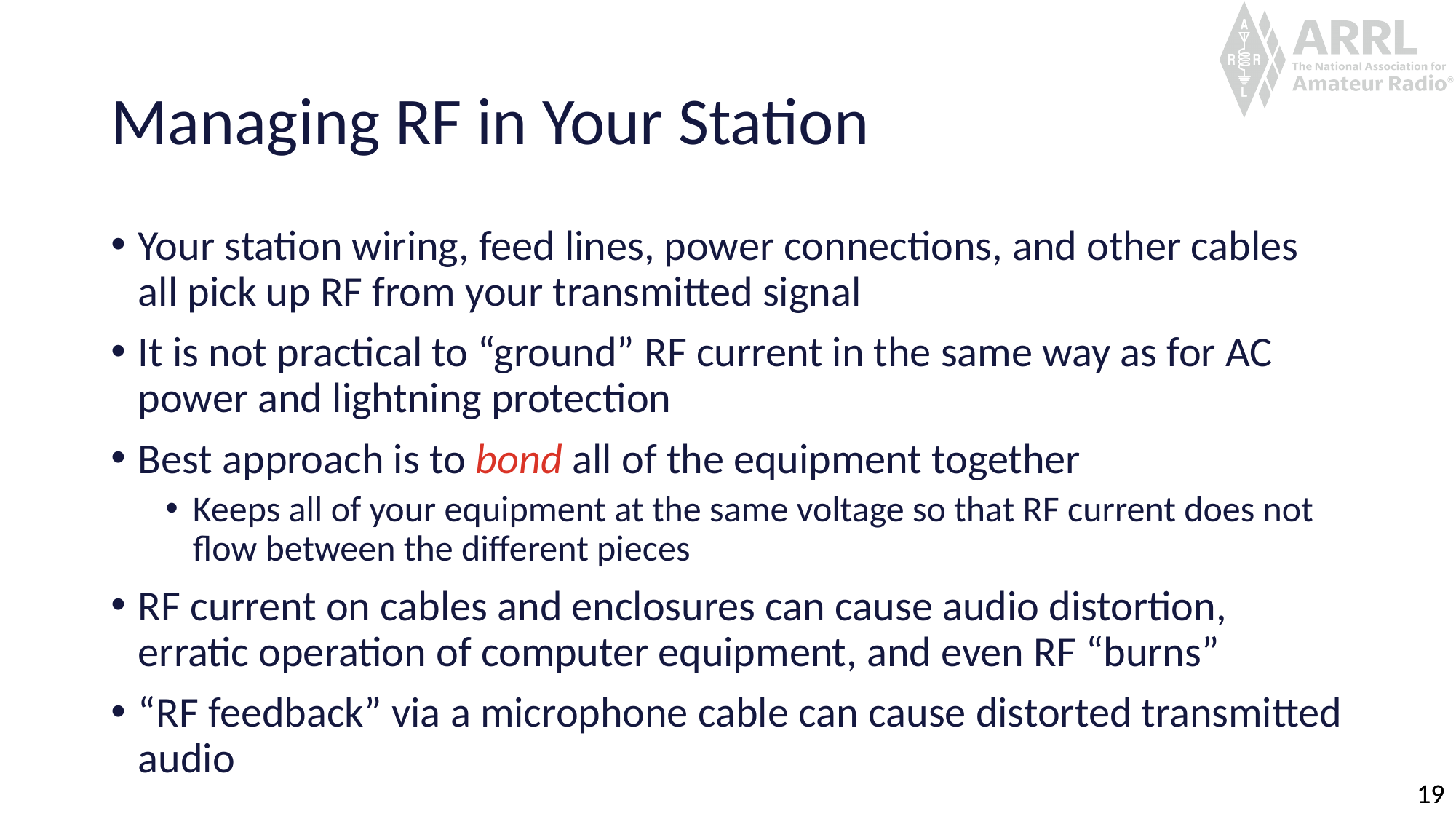

# Managing RF in Your Station
Your station wiring, feed lines, power connections, and other cables all pick up RF from your transmitted signal
It is not practical to “ground” RF current in the same way as for AC power and lightning protection
Best approach is to bond all of the equipment together
Keeps all of your equipment at the same voltage so that RF current does not flow between the different pieces
RF current on cables and enclosures can cause audio distortion, erratic operation of computer equipment, and even RF “burns”
“RF feedback” via a microphone cable can cause distorted transmitted audio